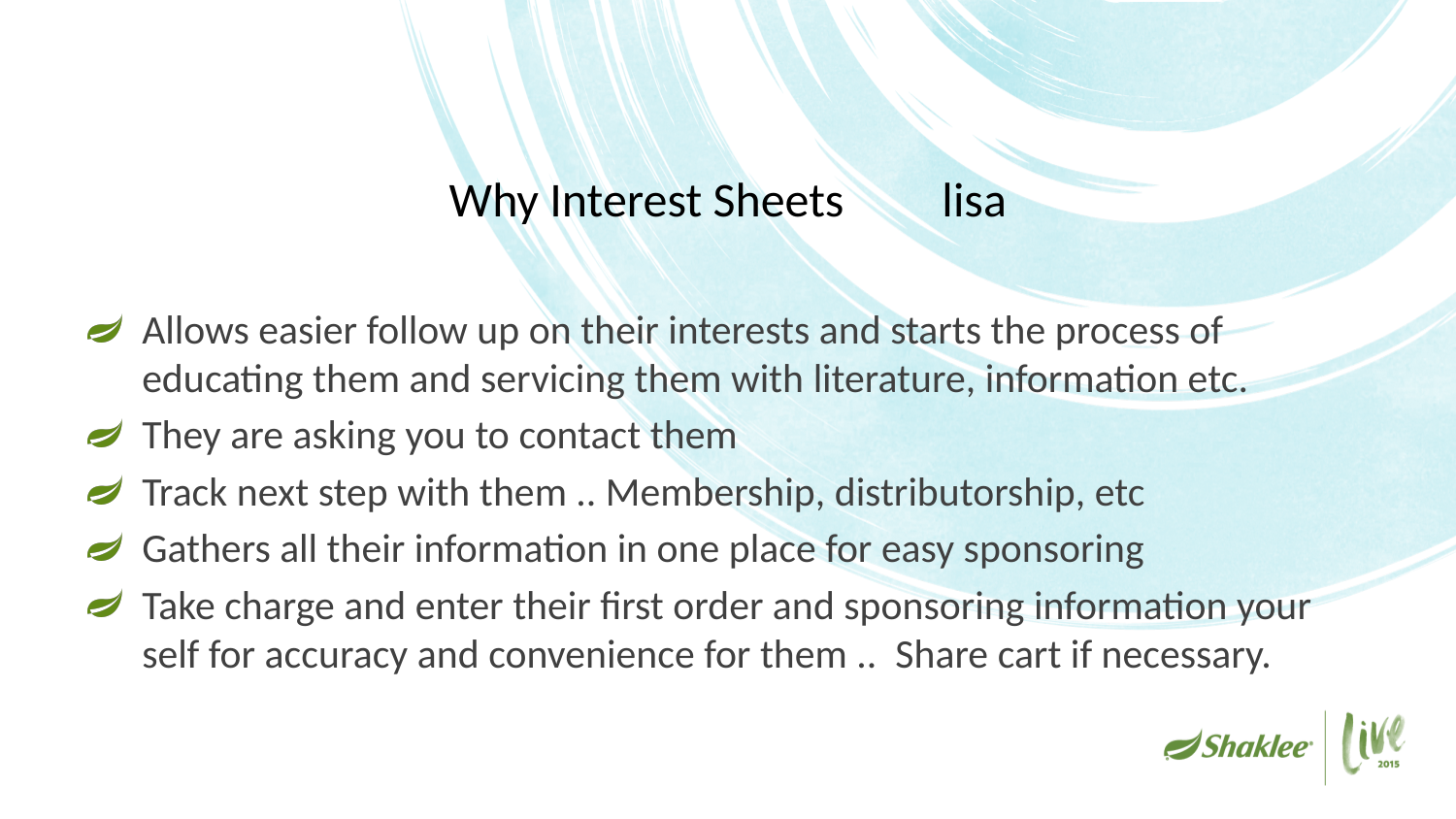

# Why Interest Sheets         lisa
Allows easier follow up on their interests and starts the process of educating them and servicing them with literature, information etc.
They are asking you to contact them
Track next step with them .. Membership, distributorship, etc
Gathers all their information in one place for easy sponsoring
Take charge and enter their first order and sponsoring information your self for accuracy and convenience for them ..  Share cart if necessary.